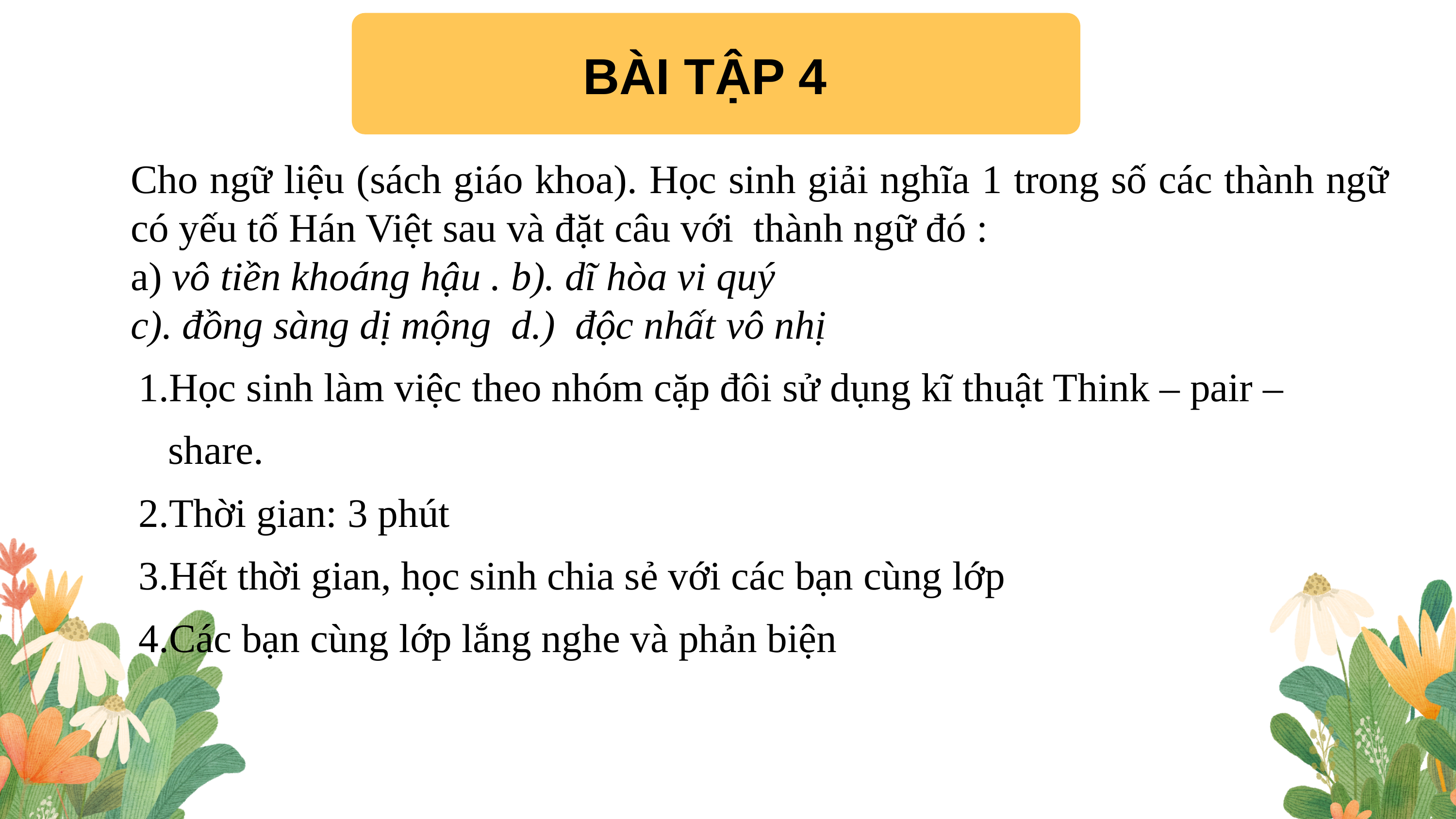

BÀI TẬP 4
Cho ngữ liệu (sách giáo khoa). Học sinh giải nghĩa 1 trong số các thành ngữ có yếu tố Hán Việt sau và đặt câu với  thành ngữ đó :
a) vô tiền khoáng hậu . b). dĩ hòa vi quý
c). đồng sàng dị mộng  d.)  độc nhất vô nhị
Học sinh làm việc theo nhóm cặp đôi sử dụng kĩ thuật Think – pair – share.
Thời gian: 3 phút
Hết thời gian, học sinh chia sẻ với các bạn cùng lớp
Các bạn cùng lớp lắng nghe và phản biện